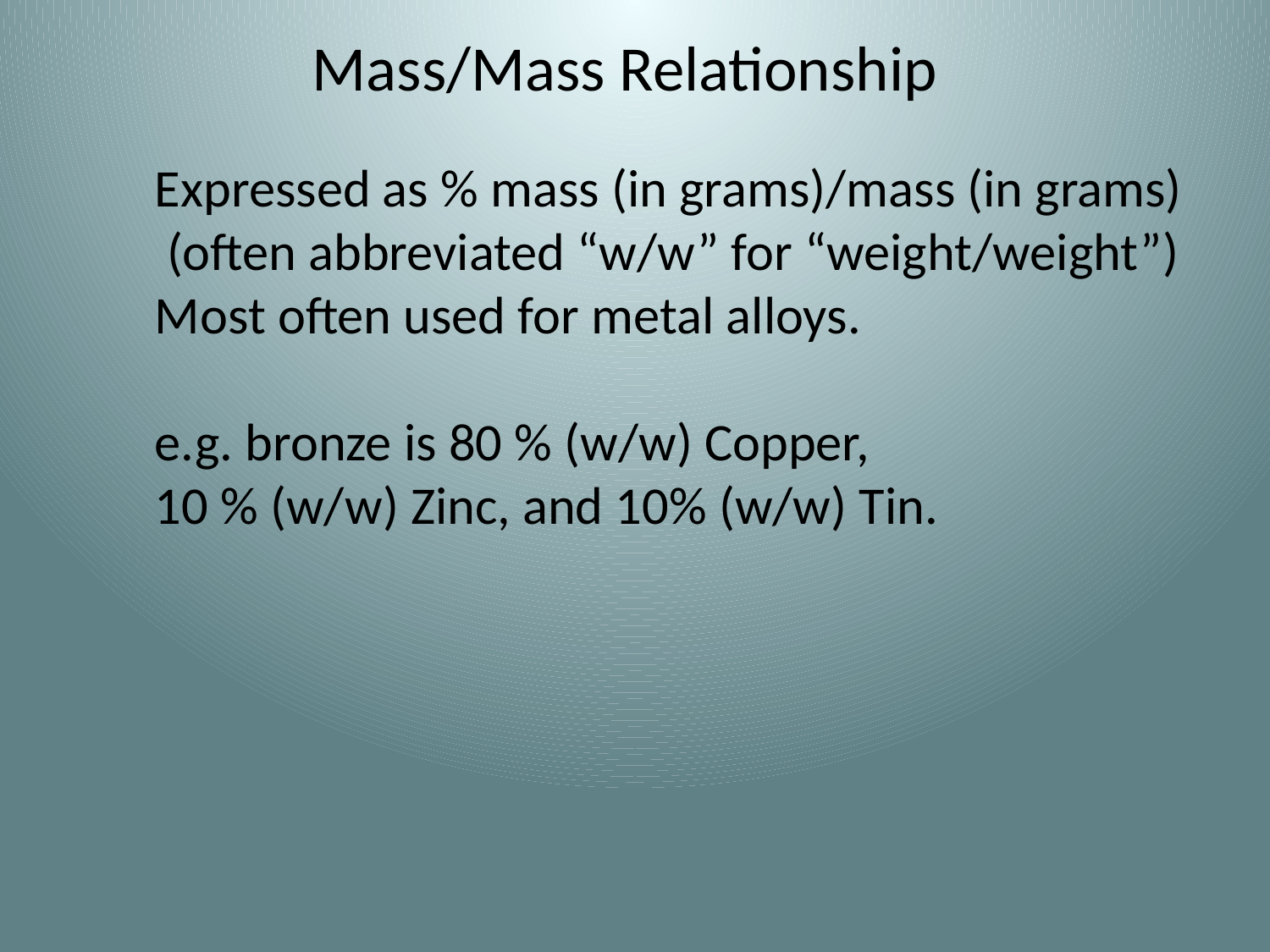

Mass/Mass Relationship
Expressed as % mass (in grams)/mass (in grams)
 (often abbreviated “w/w” for “weight/weight”)
Most often used for metal alloys.

e.g. bronze is 80 % (w/w) Copper,
10 % (w/w) Zinc, and 10% (w/w) Tin.